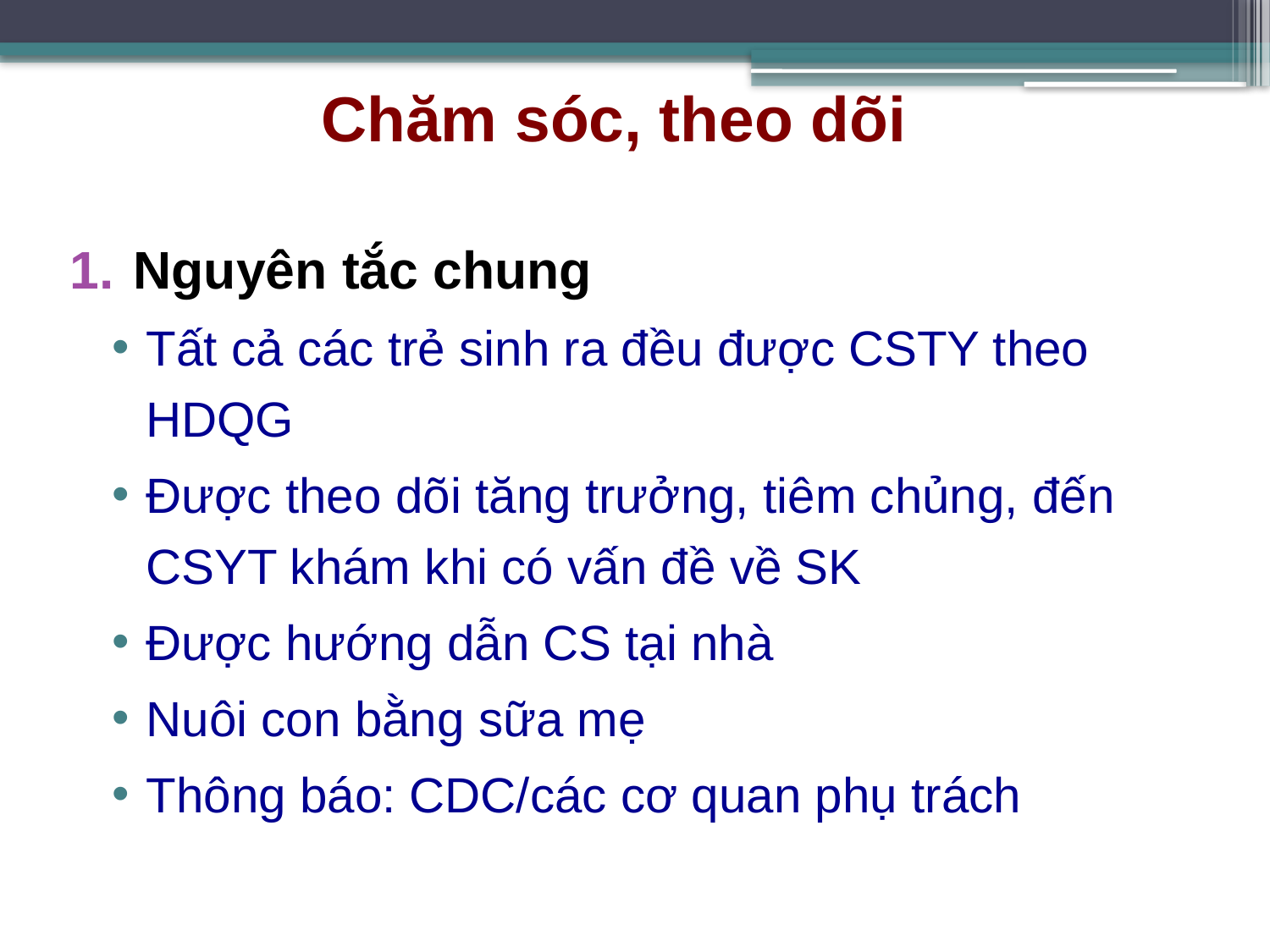

Chăm sóc, theo dõi
Nguyên tắc chung
Tất cả các trẻ sinh ra đều được CSTY theo HDQG
Được theo dõi tăng trưởng, tiêm chủng, đến CSYT khám khi có vấn đề về SK
Được hướng dẫn CS tại nhà
Nuôi con bằng sữa mẹ
Thông báo: CDC/các cơ quan phụ trách